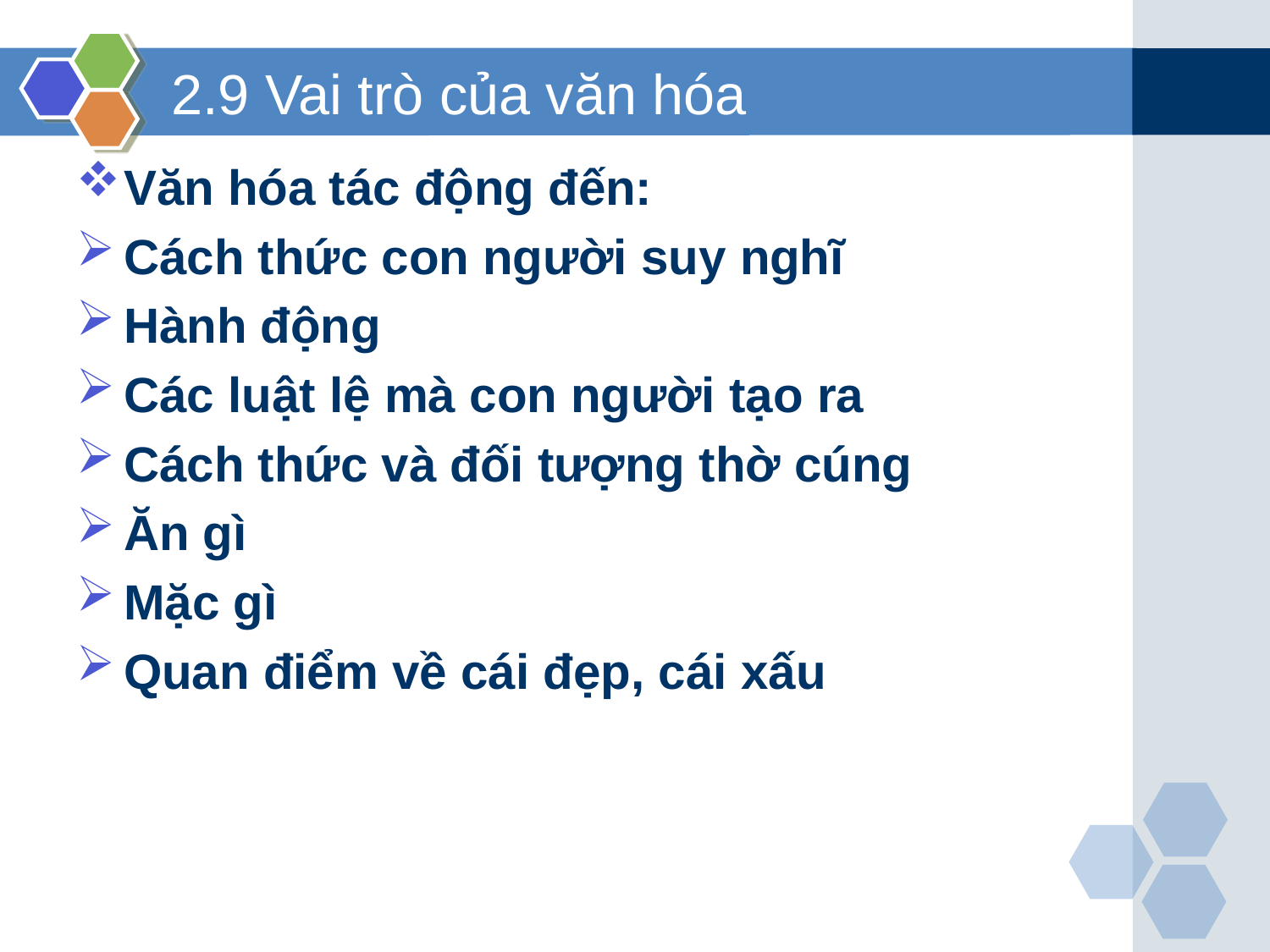

# 2.9 Vai trò của văn hóa
Văn hóa tác động đến:
Cách thức con người suy nghĩ
Hành động
Các luật lệ mà con người tạo ra
Cách thức và đối tượng thờ cúng
Ăn gì
Mặc gì
Quan điểm về cái đẹp, cái xấu